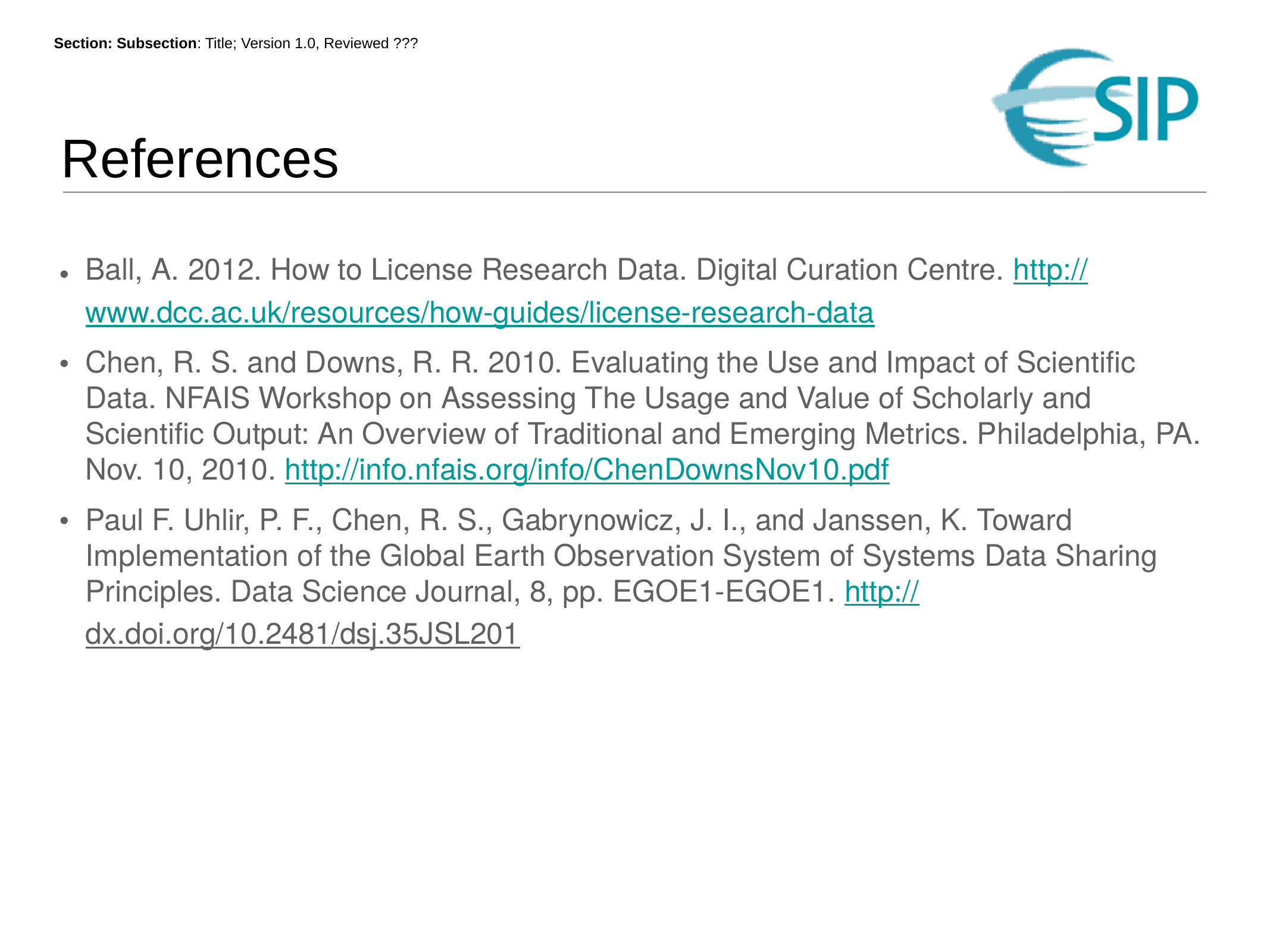

# References
Ball, A. 2012. How to License Research Data. Digital Curation Centre. http://www.dcc.ac.uk/resources/how-guides/license-research-data
Chen, R. S. and Downs, R. R. 2010. Evaluating the Use and Impact of Scientific Data. NFAIS Workshop on Assessing The Usage and Value of Scholarly and Scientific Output: An Overview of Traditional and Emerging Metrics. Philadelphia, PA. Nov. 10, 2010. http://info.nfais.org/info/ChenDownsNov10.pdf
Paul F. Uhlir, P. F., Chen, R. S., Gabrynowicz, J. I., and Janssen, K. Toward Implementation of the Global Earth Observation System of Systems Data Sharing Principles. Data Science Journal, 8, pp. EGOE1-EGOE1. http://dx.doi.org/10.2481/dsj.35JSL201